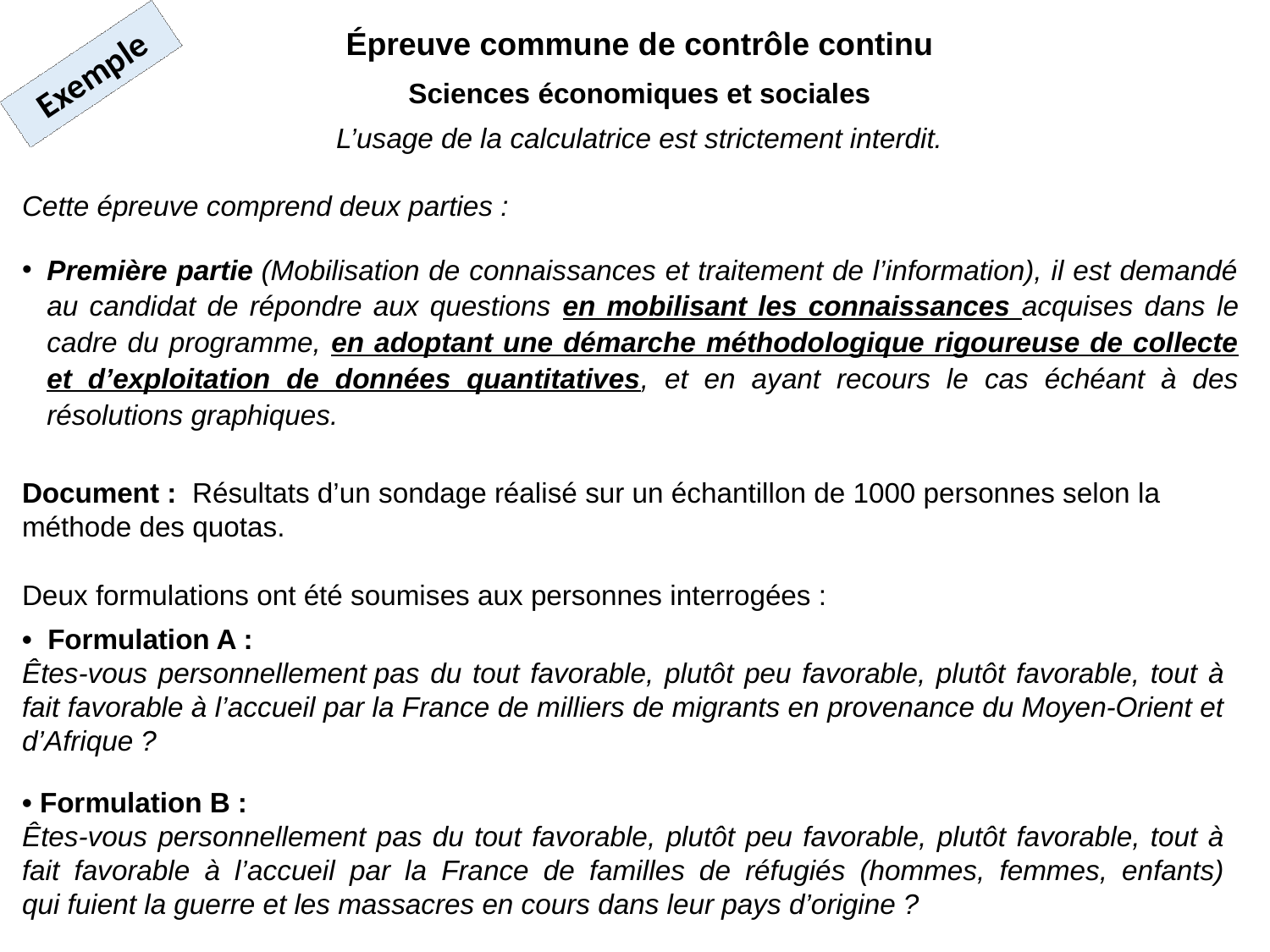

Épreuve commune de contrôle continu
Sciences économiques et sociales
L’usage de la calculatrice est strictement interdit.
Cette épreuve comprend deux parties :
Exemple
Première partie (Mobilisation de connaissances et traitement de l’information), il est demandé au candidat de répondre aux questions en mobilisant les connaissances acquises dans le cadre du programme, en adoptant une démarche méthodologique rigoureuse de collecte et d’exploitation de données quantitatives, et en ayant recours le cas échéant à des résolutions graphiques.
Document :  Résultats d’un sondage réalisé sur un échantillon de 1000 personnes selon la méthode des quotas.
Deux formulations ont été soumises aux personnes interrogées :
•  Formulation A :
Êtes-vous personnellement pas du tout favorable, plutôt peu favorable, plutôt favorable, tout à fait favorable à l’accueil par la France de milliers de migrants en provenance du Moyen-Orient et d’Afrique ?
• Formulation B :
Êtes-vous personnellement pas du tout favorable, plutôt peu favorable, plutôt favorable, tout à fait favorable à l’accueil par la France de familles de réfugiés (hommes, femmes, enfants) qui fuient la guerre et les massacres en cours dans leur pays d’origine ?